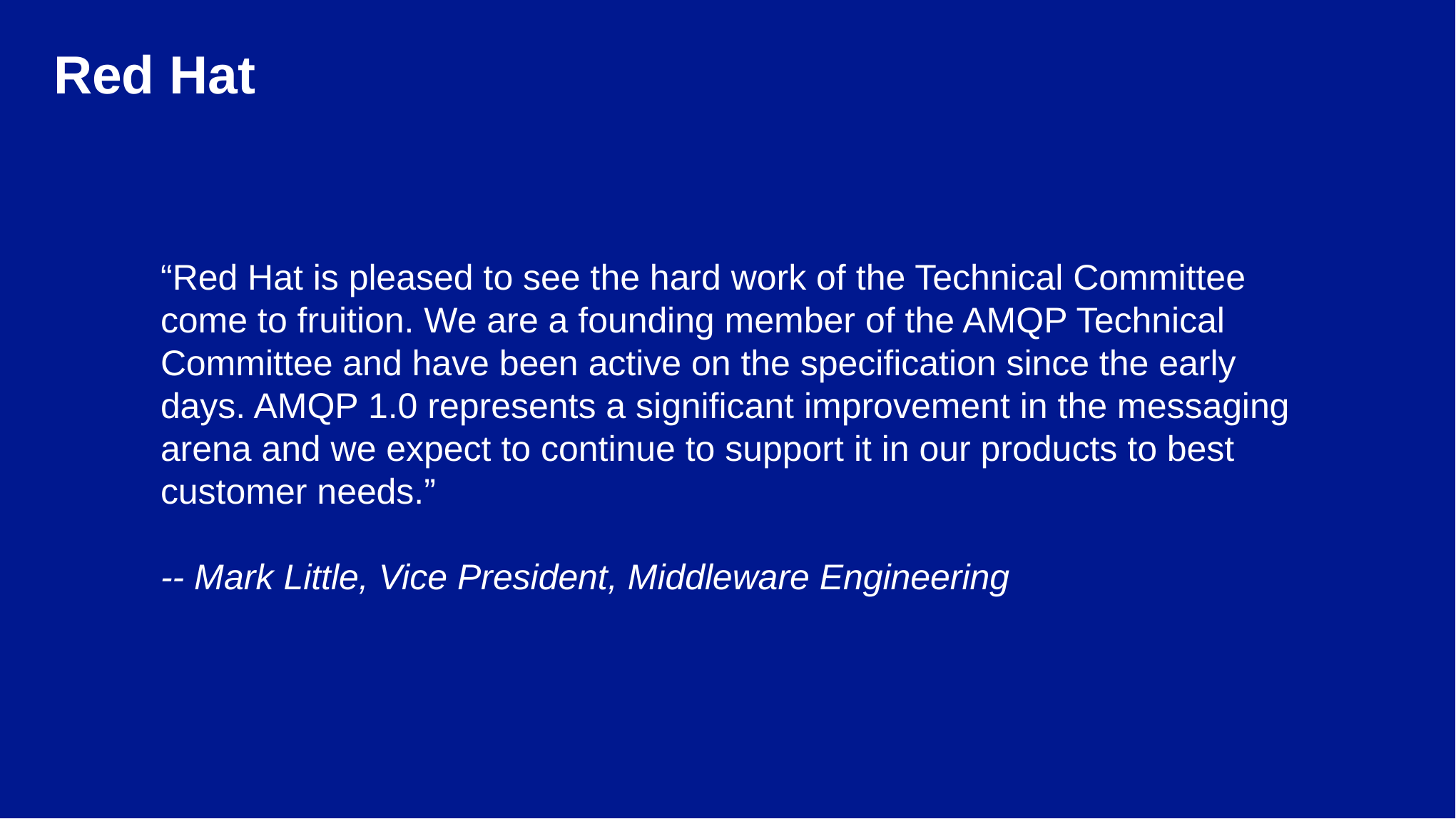

Red Hat
# “Red Hat is pleased to see the hard work of the Technical Committee come to fruition. We are a founding member of the AMQP Technical Committee and have been active on the specification since the early days. AMQP 1.0 represents a significant improvement in the messaging arena and we expect to continue to support it in our products to best customer needs.” -- Mark Little, Vice President, Middleware Engineering